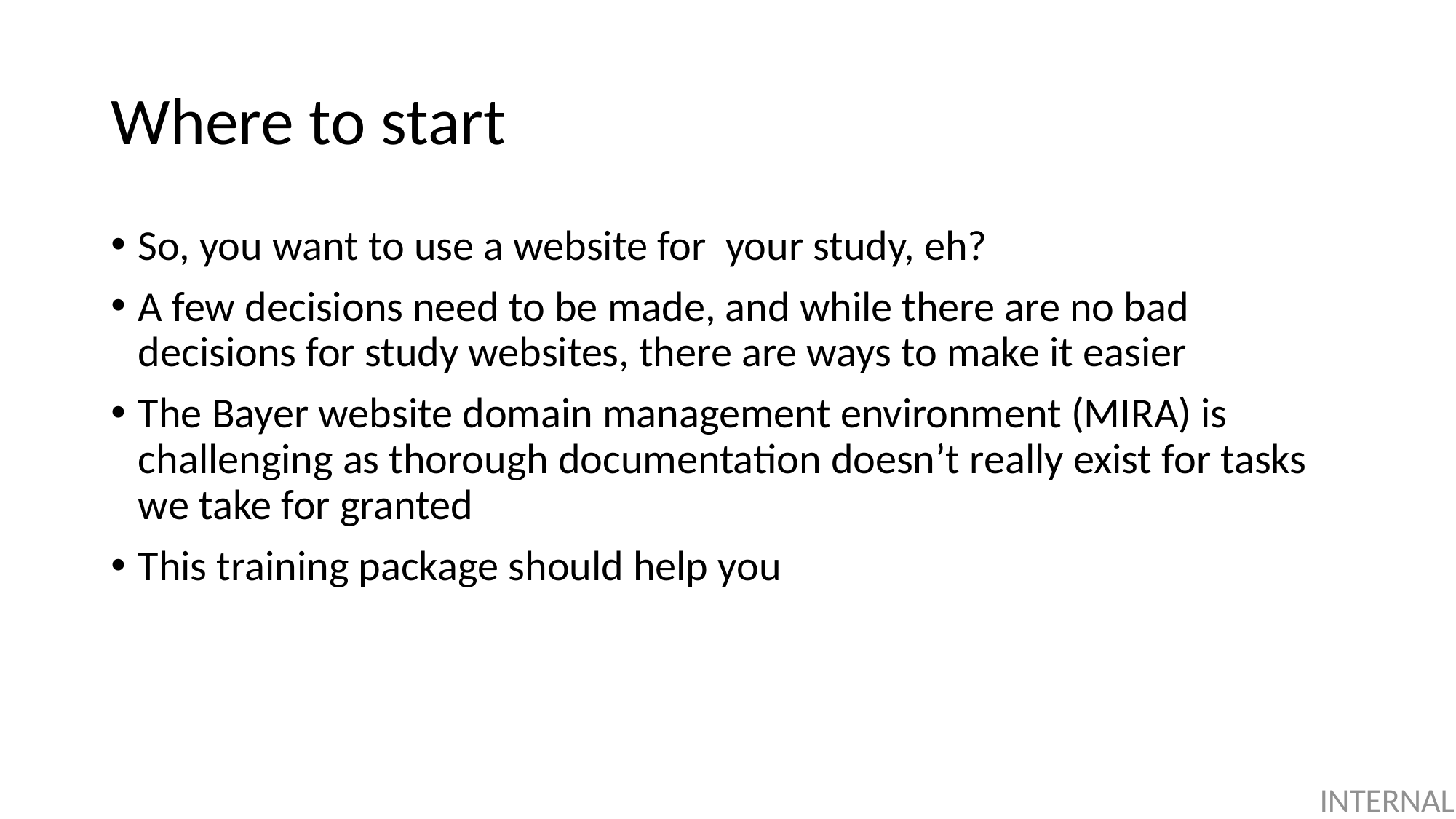

# Where to start
So, you want to use a website for  your study, eh?
A few decisions need to be made, and while there are no bad decisions for study websites, there are ways to make it easier
The Bayer website domain management environment (MIRA) is challenging as thorough documentation doesn’t really exist for tasks we take for granted
This training package should help you